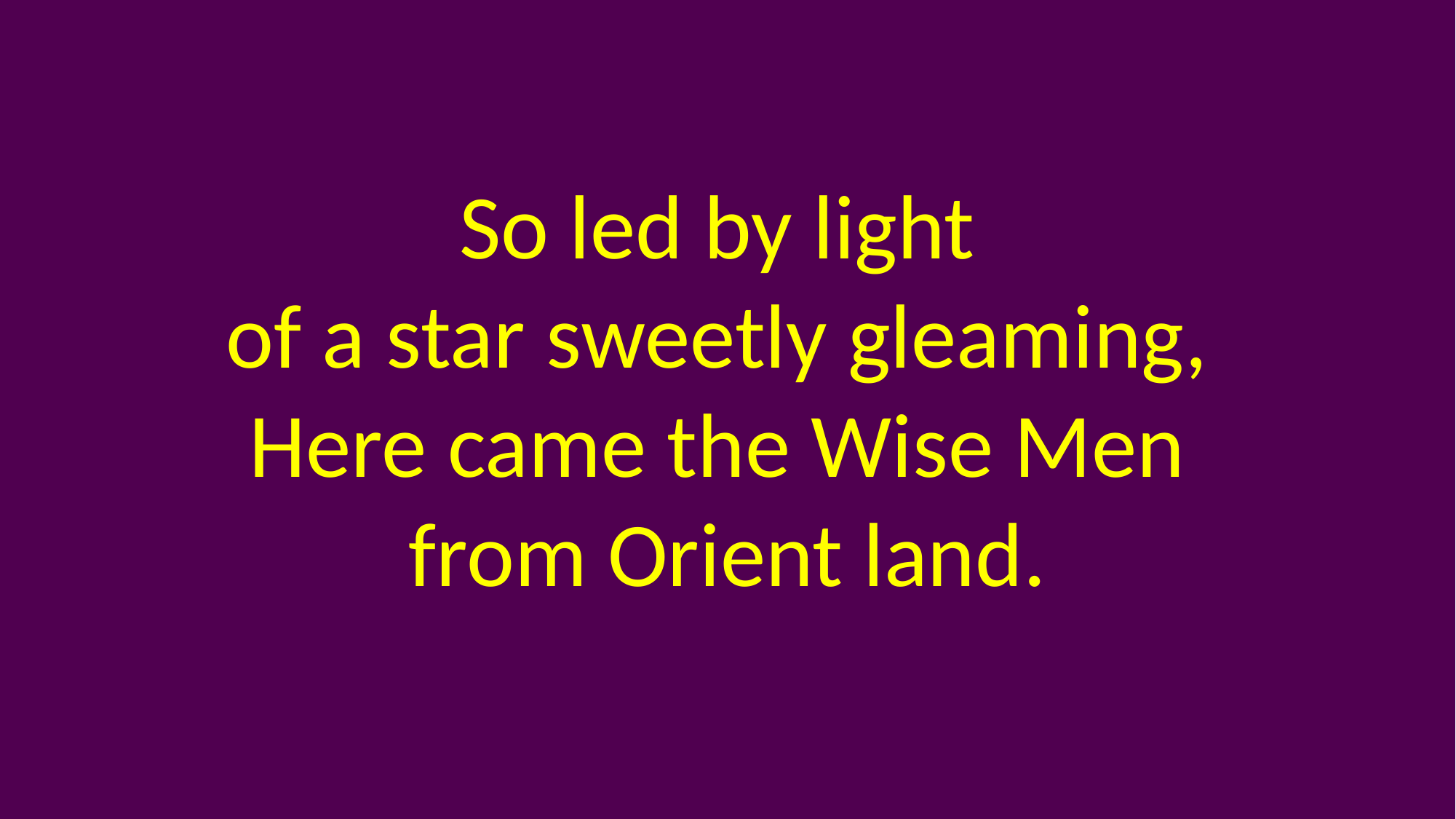

So led by light
of a star sweetly gleaming,
Here came the Wise Men
from Orient land.